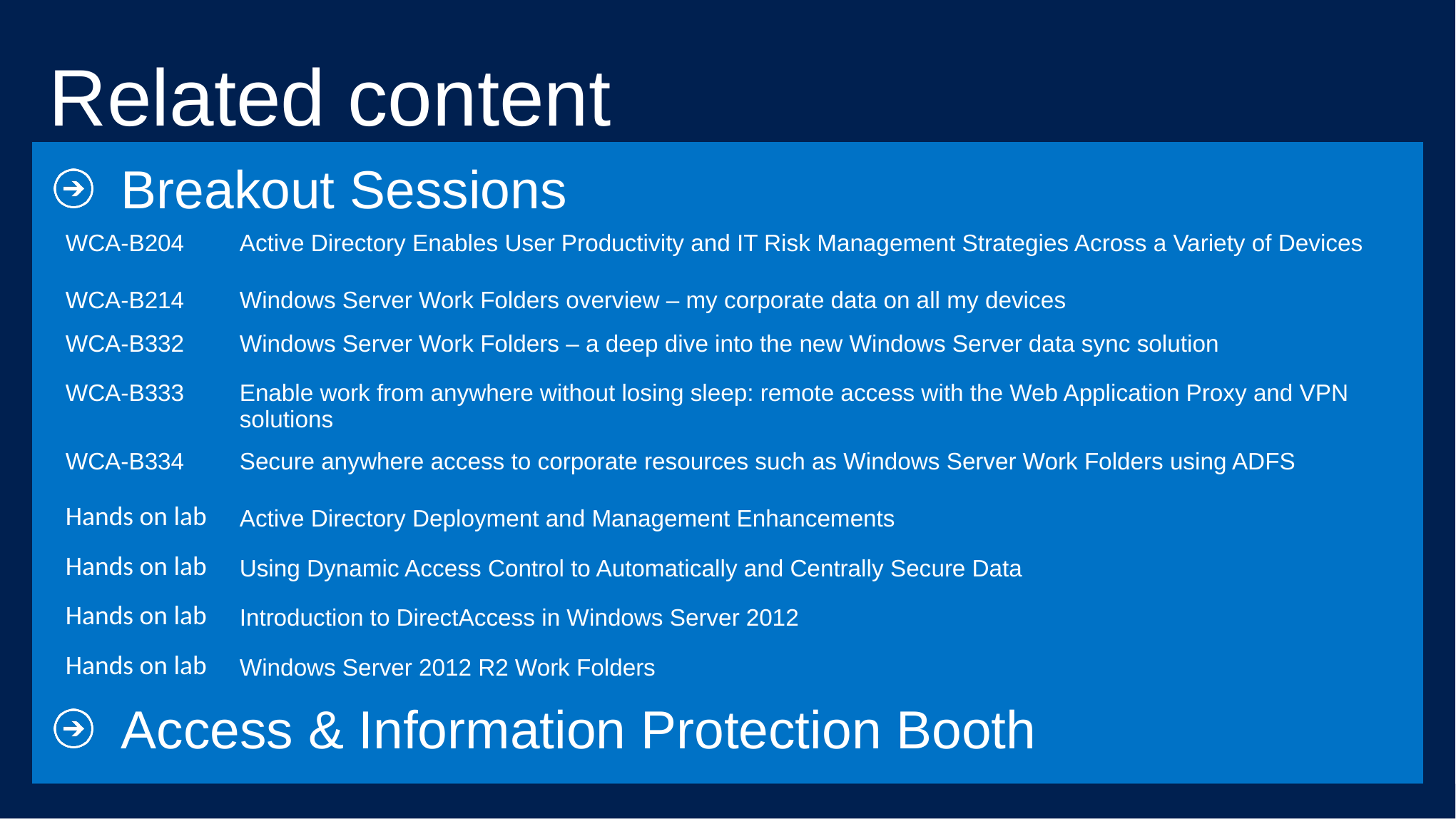

Related content

Breakout Sessions
| WCA-B204 | Active Directory Enables User Productivity and IT Risk Management Strategies Across a Variety of Devices |
| --- | --- |
| WCA-B214 | Windows Server Work Folders overview – my corporate data on all my devices |
| WCA-B332 | Windows Server Work Folders – a deep dive into the new Windows Server data sync solution |
| WCA-B333 | Enable work from anywhere without losing sleep: remote access with the Web Application Proxy and VPN solutions |
| WCA-B334 | Secure anywhere access to corporate resources such as Windows Server Work Folders using ADFS |
| Hands on lab | Active Directory Deployment and Management Enhancements |
| Hands on lab | Using Dynamic Access Control to Automatically and Centrally Secure Data |
| Hands on lab | Introduction to DirectAccess in Windows Server 2012 |
| Hands on lab | Windows Server 2012 R2 Work Folders |
Access & Information Protection Booth